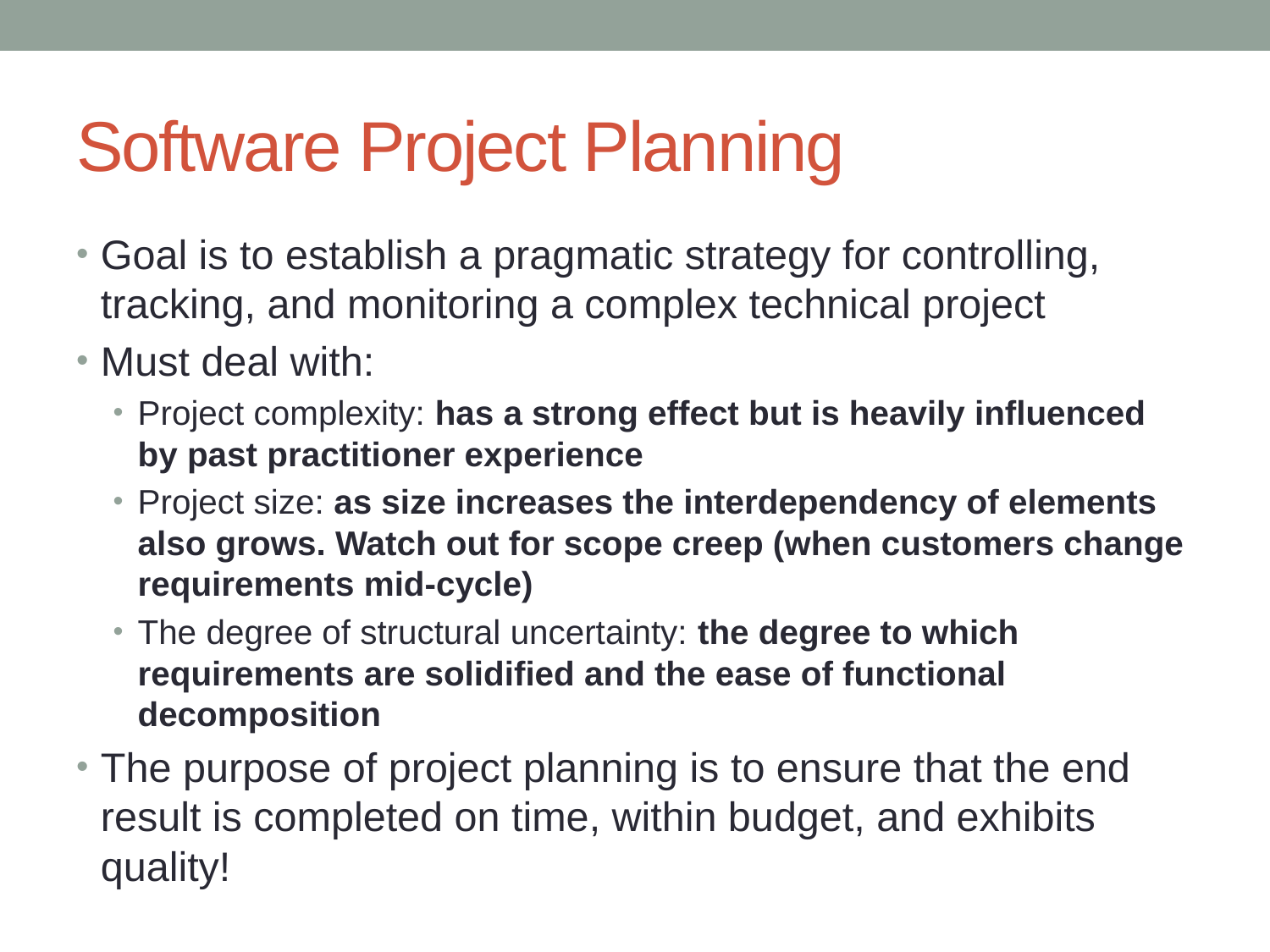

# Software Project Planning
Goal is to establish a pragmatic strategy for controlling, tracking, and monitoring a complex technical project
Must deal with:
Project complexity: has a strong effect but is heavily influenced by past practitioner experience
Project size: as size increases the interdependency of elements also grows. Watch out for scope creep (when customers change requirements mid-cycle)
The degree of structural uncertainty: the degree to which requirements are solidified and the ease of functional decomposition
The purpose of project planning is to ensure that the end result is completed on time, within budget, and exhibits quality!